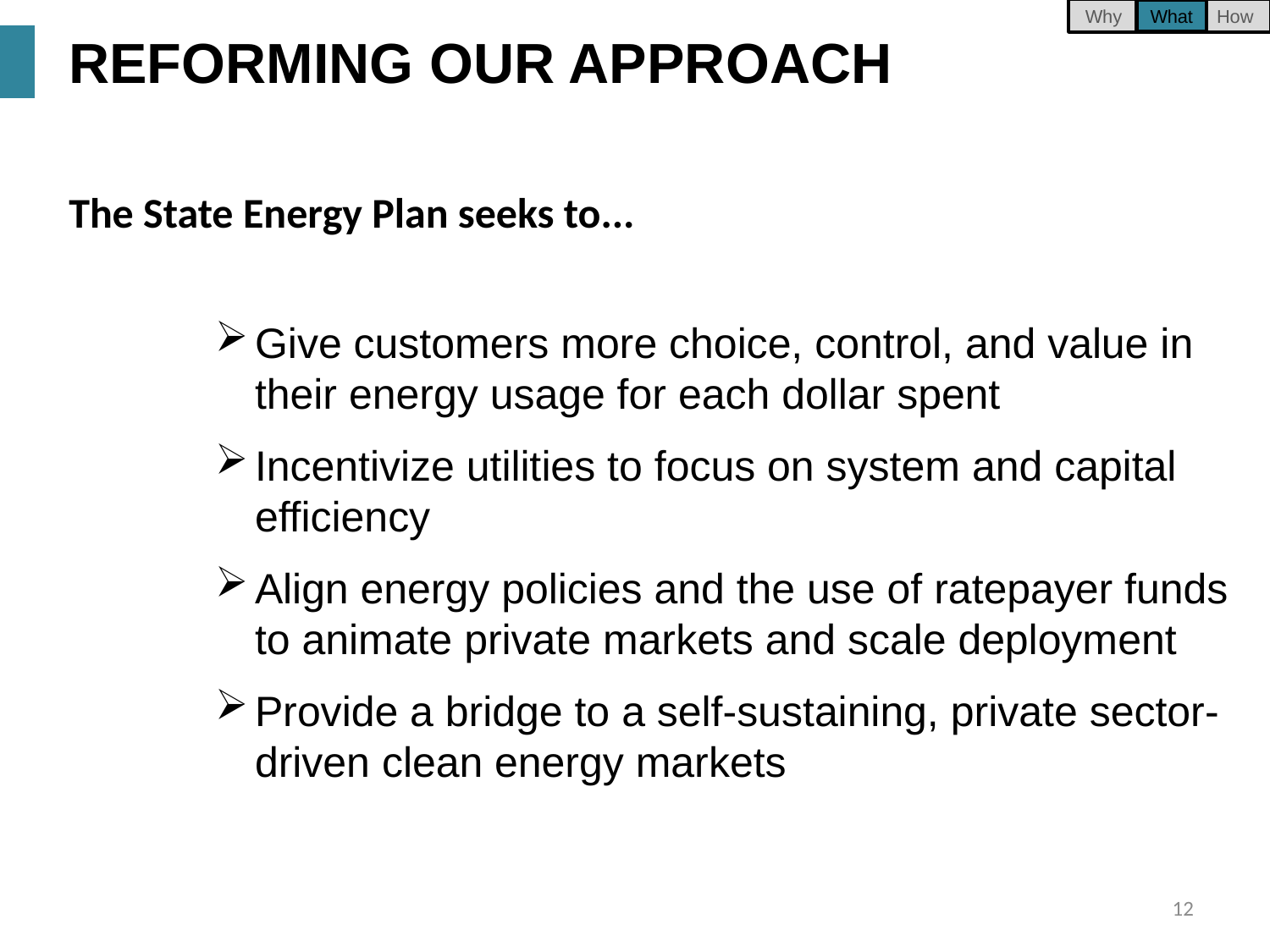

Why
What
What
How
REFORMING OUR APPROACH

The State Energy Plan seeks to...
Give customers more choice, control, and value in their energy usage for each dollar spent
Incentivize utilities to focus on system and capital efficiency
Align energy policies and the use of ratepayer funds to animate private markets and scale deployment
Provide a bridge to a self-sustaining, private sector-driven clean energy markets
12